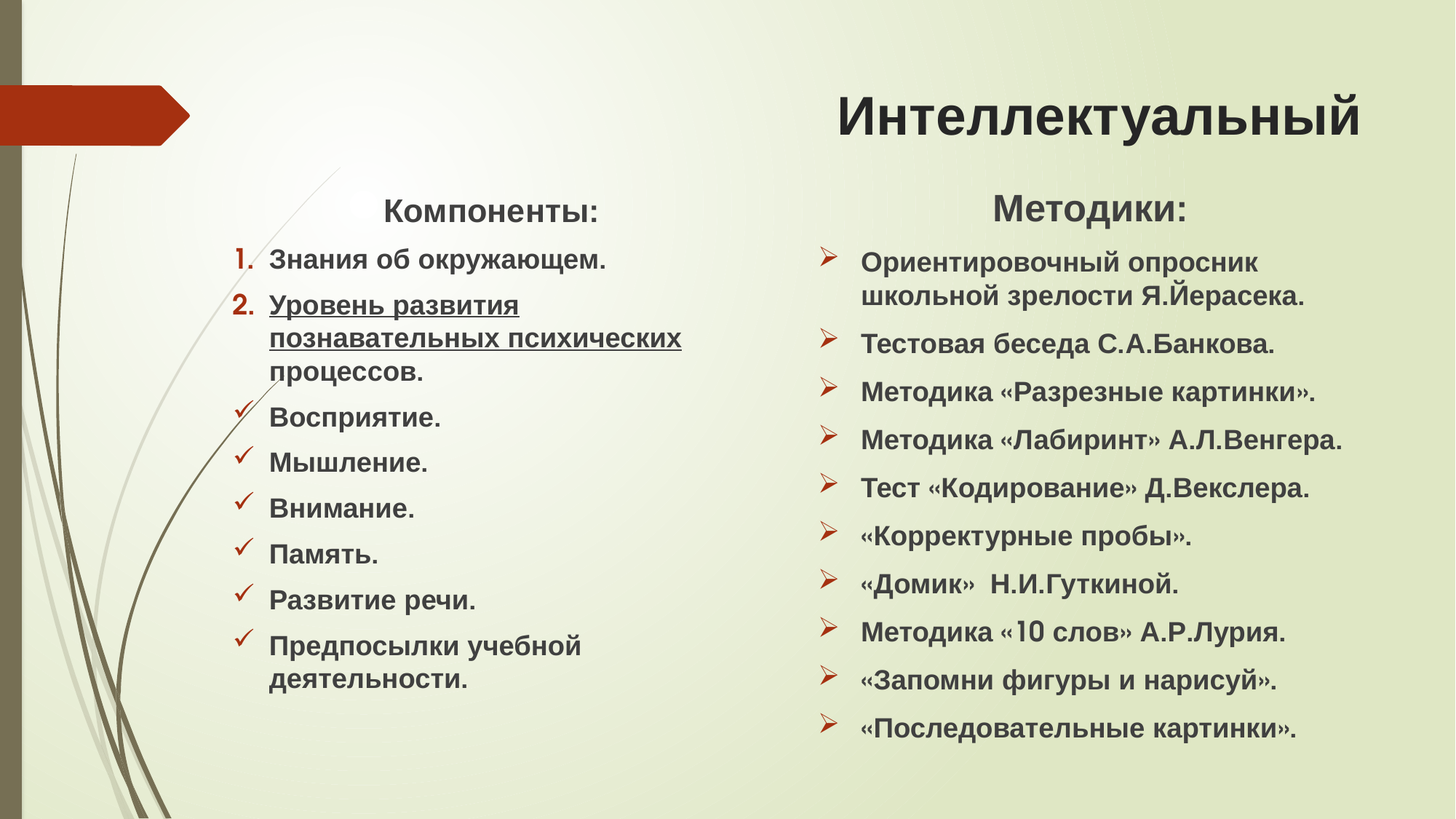

# Интеллектуальный
Методики:
Ориентировочный опросник школьной зрелости Я.Йерасека.
Тестовая беседа С.А.Банкова.
Методика «Разрезные картинки».
Методика «Лабиринт» А.Л.Венгера.
Тест «Кодирование» Д.Векслера.
«Корректурные пробы».
«Домик»  Н.И.Гуткиной.
Методика «10 слов» А.Р.Лурия.
«Запомни фигуры и нарисуй».
«Последовательные картинки».
Компоненты:
Знания об окружающем.
Уровень развития познавательных психических процессов.
Восприятие.
Мышление.
Внимание.
Память.
Развитие речи.
Предпосылки учебной деятельности.